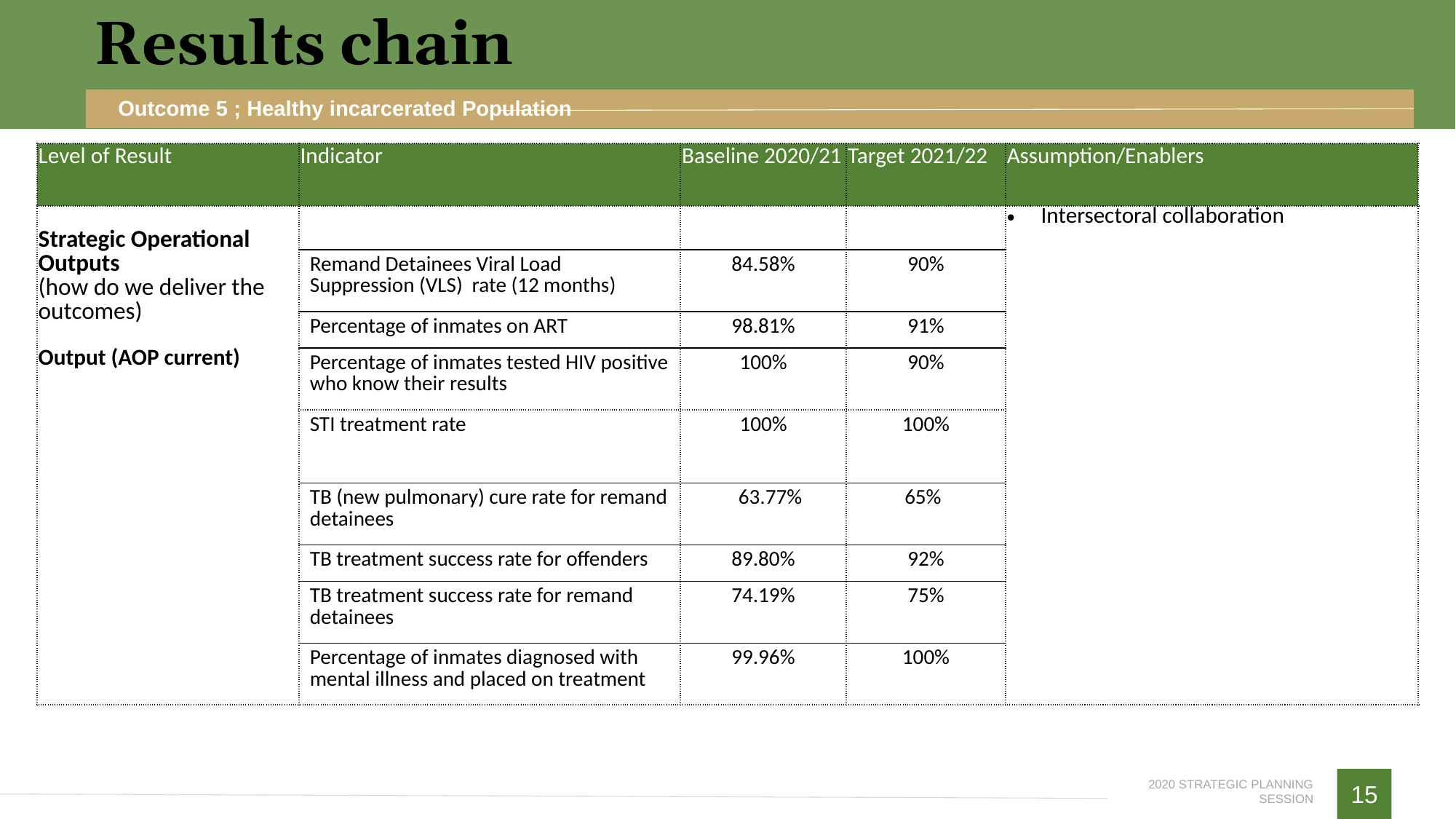

Results chain
Outcome 5 ; Healthy incarcerated Population
| Level of Result | Indicator | Baseline 2020/21 | Target 2021/22 | Assumption/Enablers |
| --- | --- | --- | --- | --- |
| Strategic Operational Outputs (how do we deliver the outcomes) Output (AOP current) |  |  |  | Intersectoral collaboration |
|  | Remand Detainees Viral Load Suppression (VLS) rate (12 months) | 84.58% | 90% |  |
|  | Percentage of inmates on ART | 98.81% | 91% |  |
|  | Percentage of inmates tested HIV positive who know their results | 100% | 90% |  |
|  | STI treatment rate | 100% | 100% |  |
|  | TB (new pulmonary) cure rate for remand detainees | 63.77% | 65% |  |
|  | TB treatment success rate for offenders | 89.80% | 92% |  |
|  | TB treatment success rate for remand detainees | 74.19% | 75% |  |
|  | Percentage of inmates diagnosed with mental illness and placed on treatment | 99.96% | 100% |  |